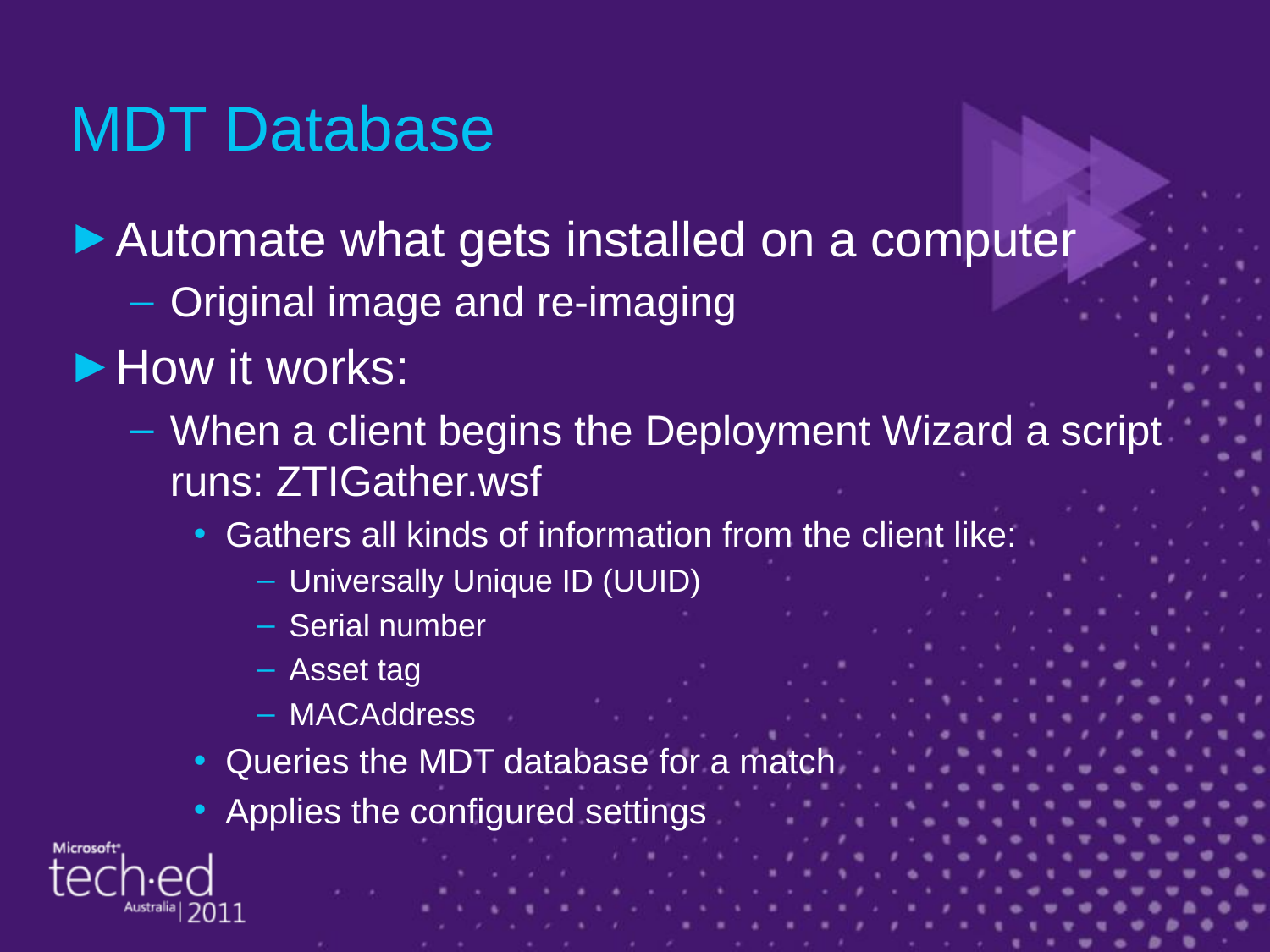

# MDT Database
Automate what gets installed on a computer
Original image and re-imaging
How it works:
When a client begins the Deployment Wizard a script runs: ZTIGather.wsf
Gathers all kinds of information from the client like:
Universally Unique ID (UUID)
Serial number
Asset tag
MACAddress
Queries the MDT database for a match
Applies the configured settings